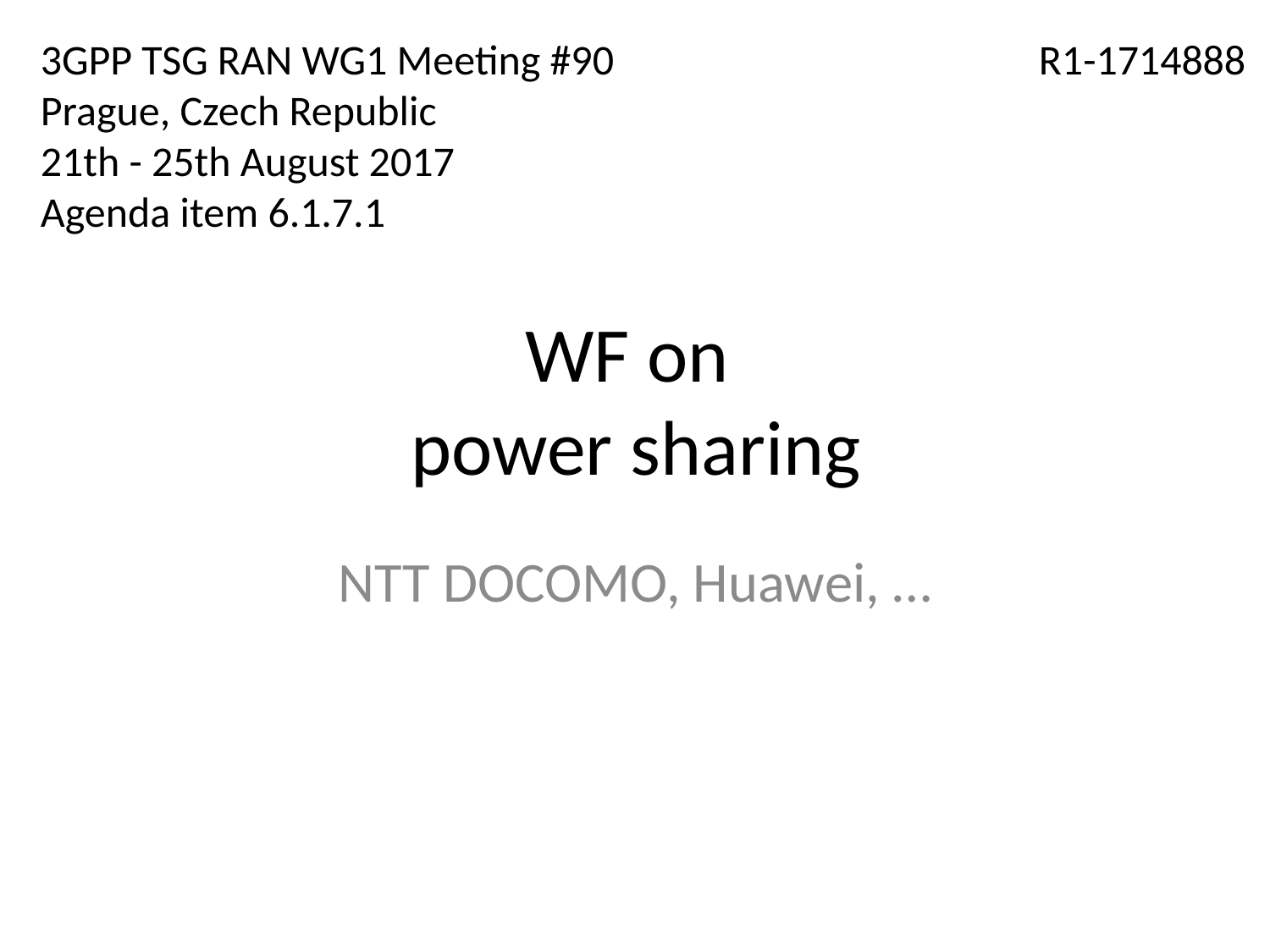

3GPP TSG RAN WG1 Meeting #90
Prague, Czech Republic
21th - 25th August 2017
Agenda item 6.1.7.1
R1-1714888
# WF on power sharing
NTT DOCOMO, Huawei, …